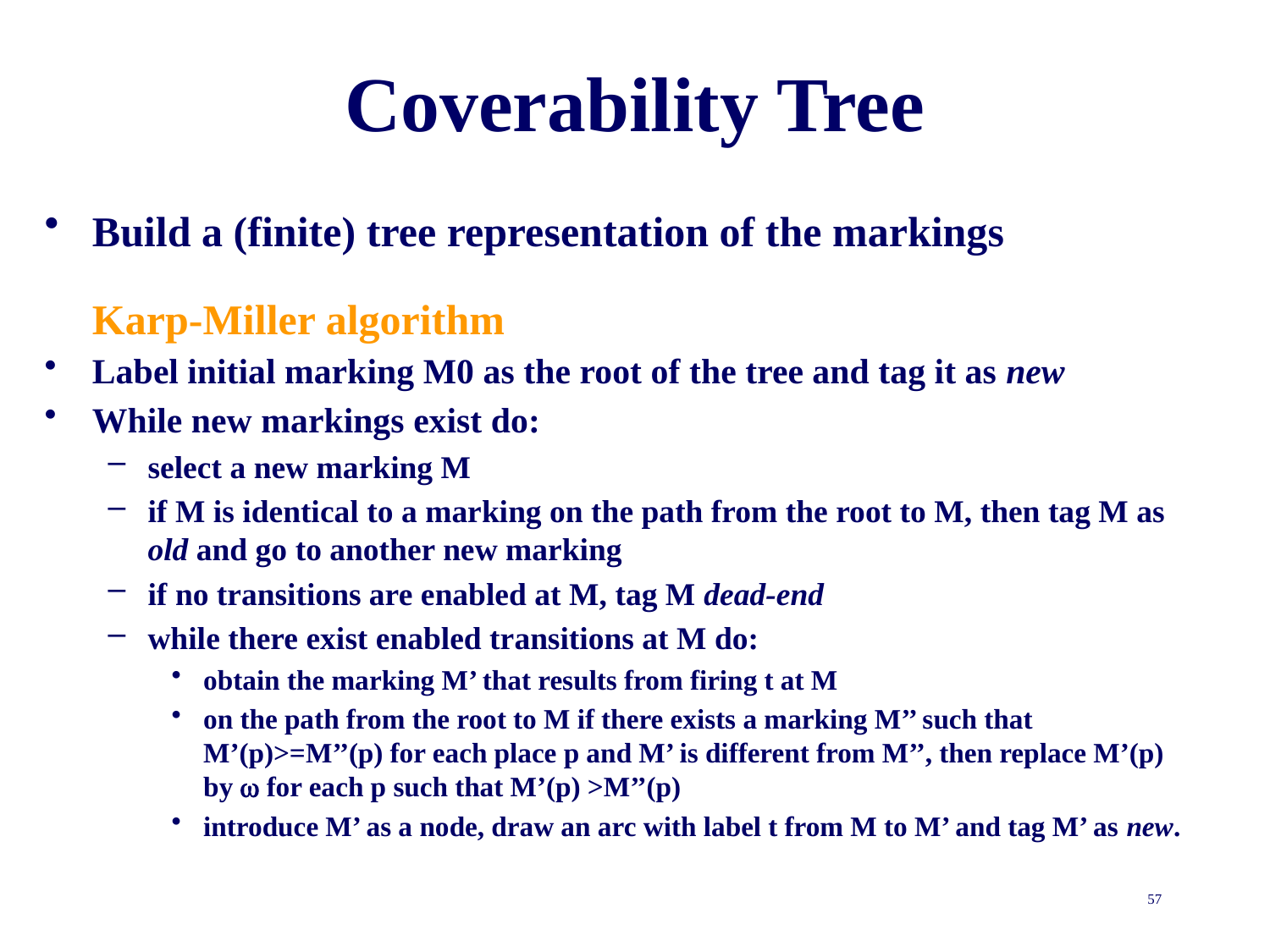

# Coverability Tree
Build a (finite) tree representation of the markings

	Karp-Miller algorithm
Label initial marking M0 as the root of the tree and tag it as new
While new markings exist do:
select a new marking M
if M is identical to a marking on the path from the root to M, then tag M as old and go to another new marking
if no transitions are enabled at M, tag M dead-end
while there exist enabled transitions at M do:
obtain the marking M’ that results from firing t at M
on the path from the root to M if there exists a marking M’’ such that M’(p)>=M’’(p) for each place p and M’ is different from M’’, then replace M’(p) by ω for each p such that M’(p) >M’’(p)
introduce M’ as a node, draw an arc with label t from M to M’ and tag M’ as new.

57